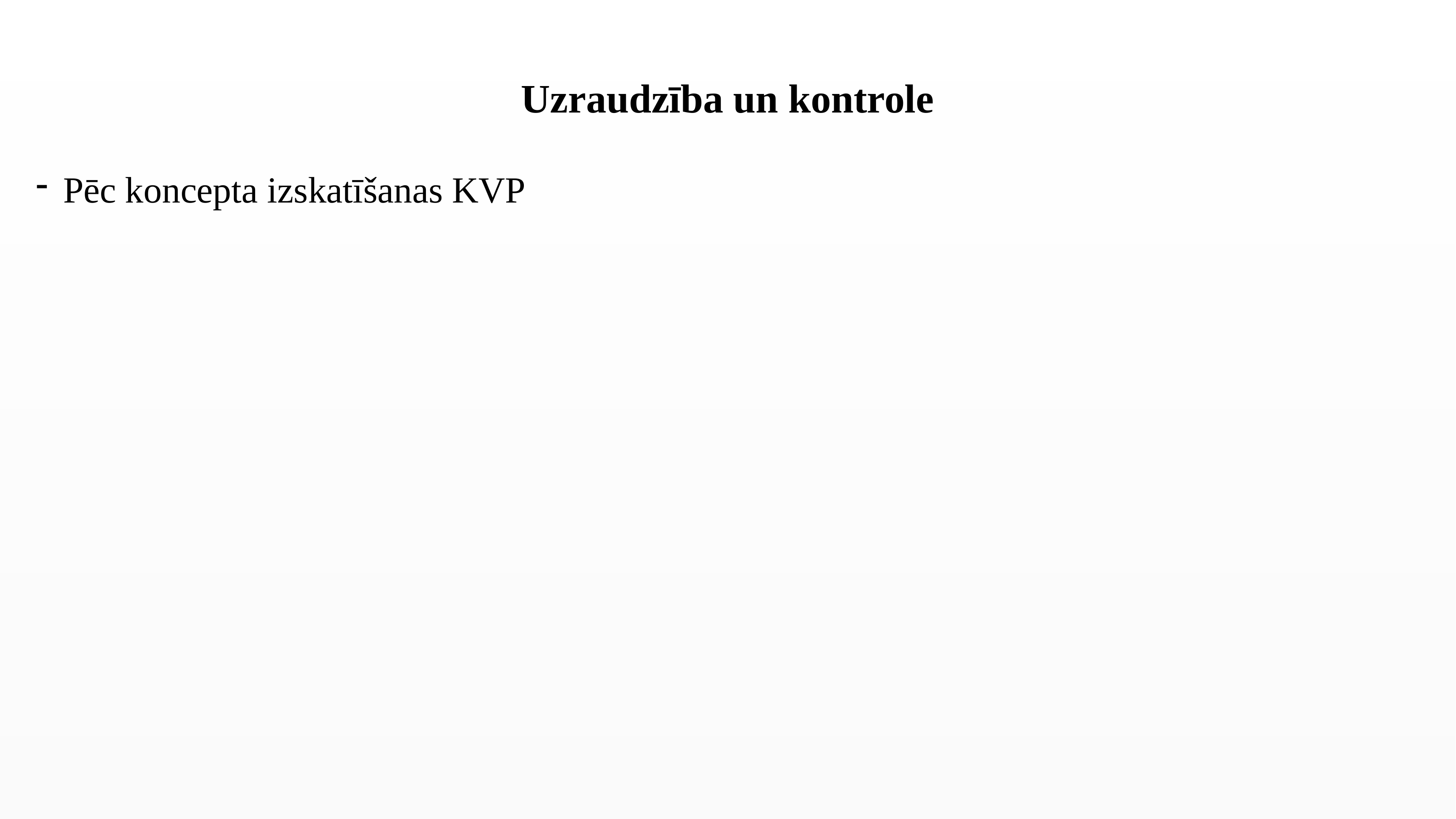

# Uzraudzība un kontrole
Pēc koncepta izskatīšanas KVP